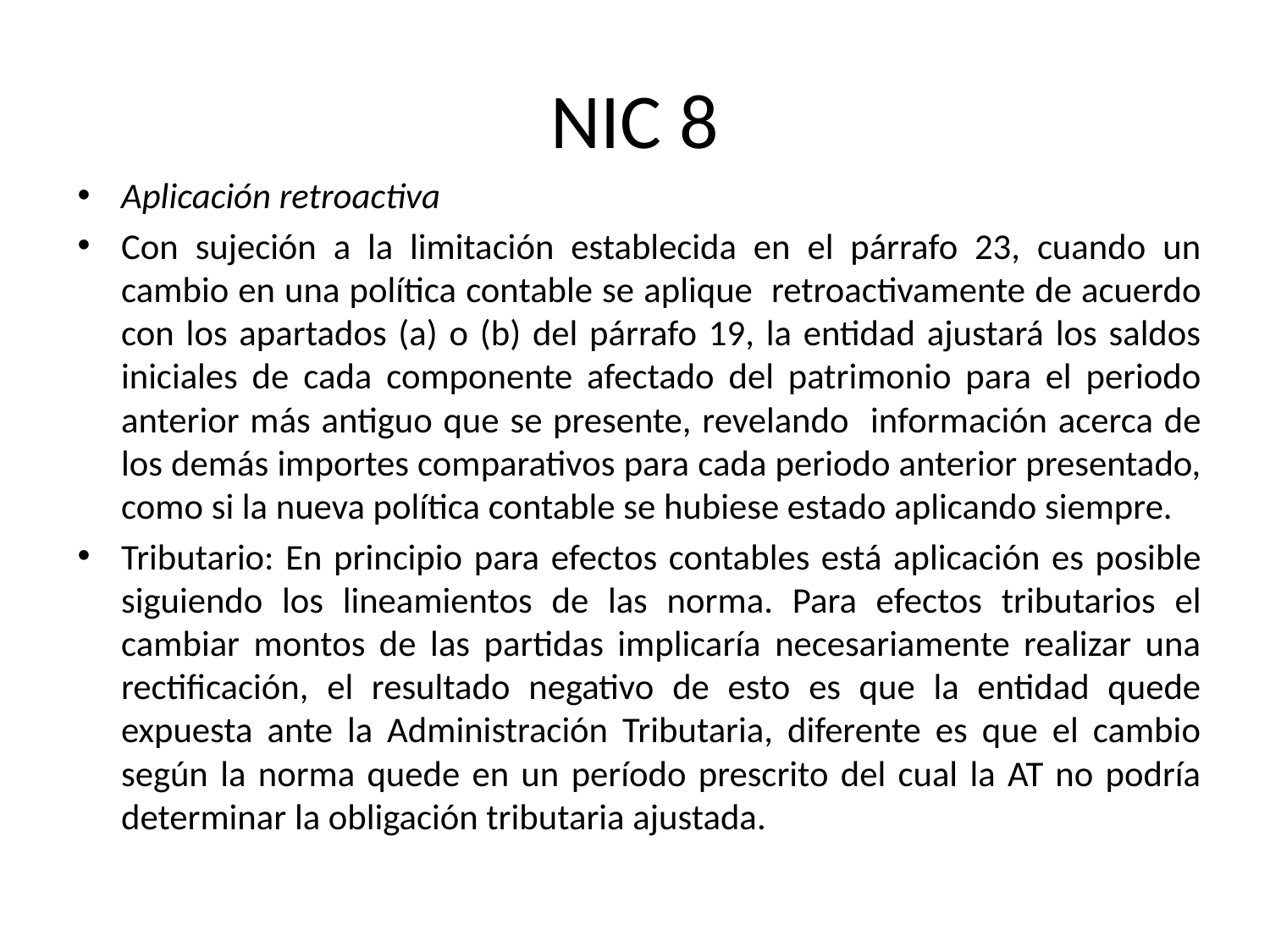

# NIC 8
Aplicación retroactiva
Con sujeción a la limitación establecida en el párrafo 23, cuando un cambio en una política contable se aplique  retroactivamente de acuerdo con los apartados (a) o (b) del párrafo 19, la entidad ajustará los saldos iniciales de cada componente afectado del patrimonio para el periodo anterior más antiguo que se presente, revelando  información acerca de los demás importes comparativos para cada periodo anterior presentado, como si la nueva política contable se hubiese estado aplicando siempre.
Tributario: En principio para efectos contables está aplicación es posible siguiendo los lineamientos de las norma. Para efectos tributarios el cambiar montos de las partidas implicaría necesariamente realizar una rectificación, el resultado negativo de esto es que la entidad quede expuesta ante la Administración Tributaria, diferente es que el cambio según la norma quede en un período prescrito del cual la AT no podría determinar la obligación tributaria ajustada.